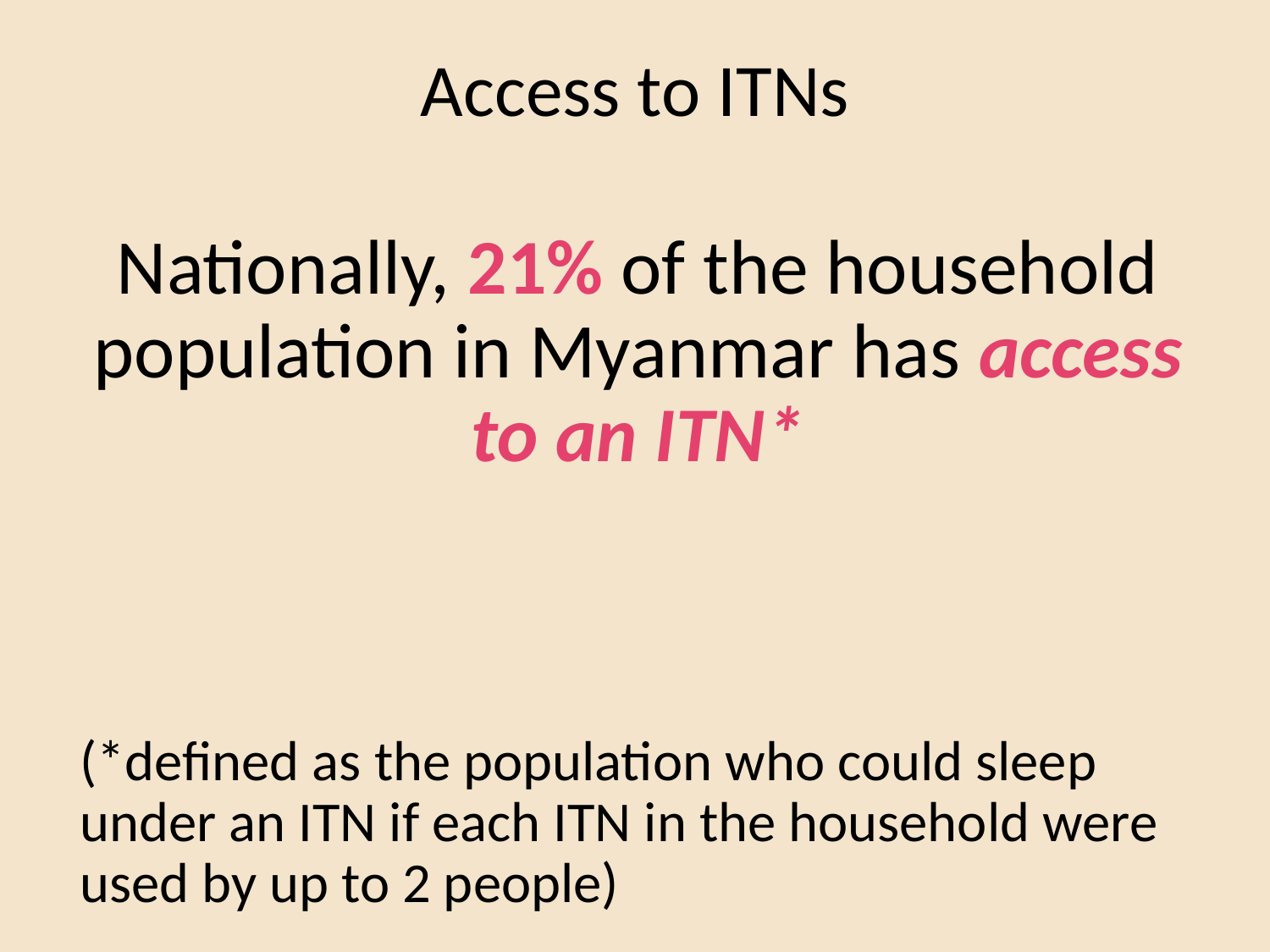

# Access to ITNs
Nationally, 21% of the household population in Myanmar has access to an ITN*

(*defined as the population who could sleep under an ITN if each ITN in the household were used by up to 2 people)